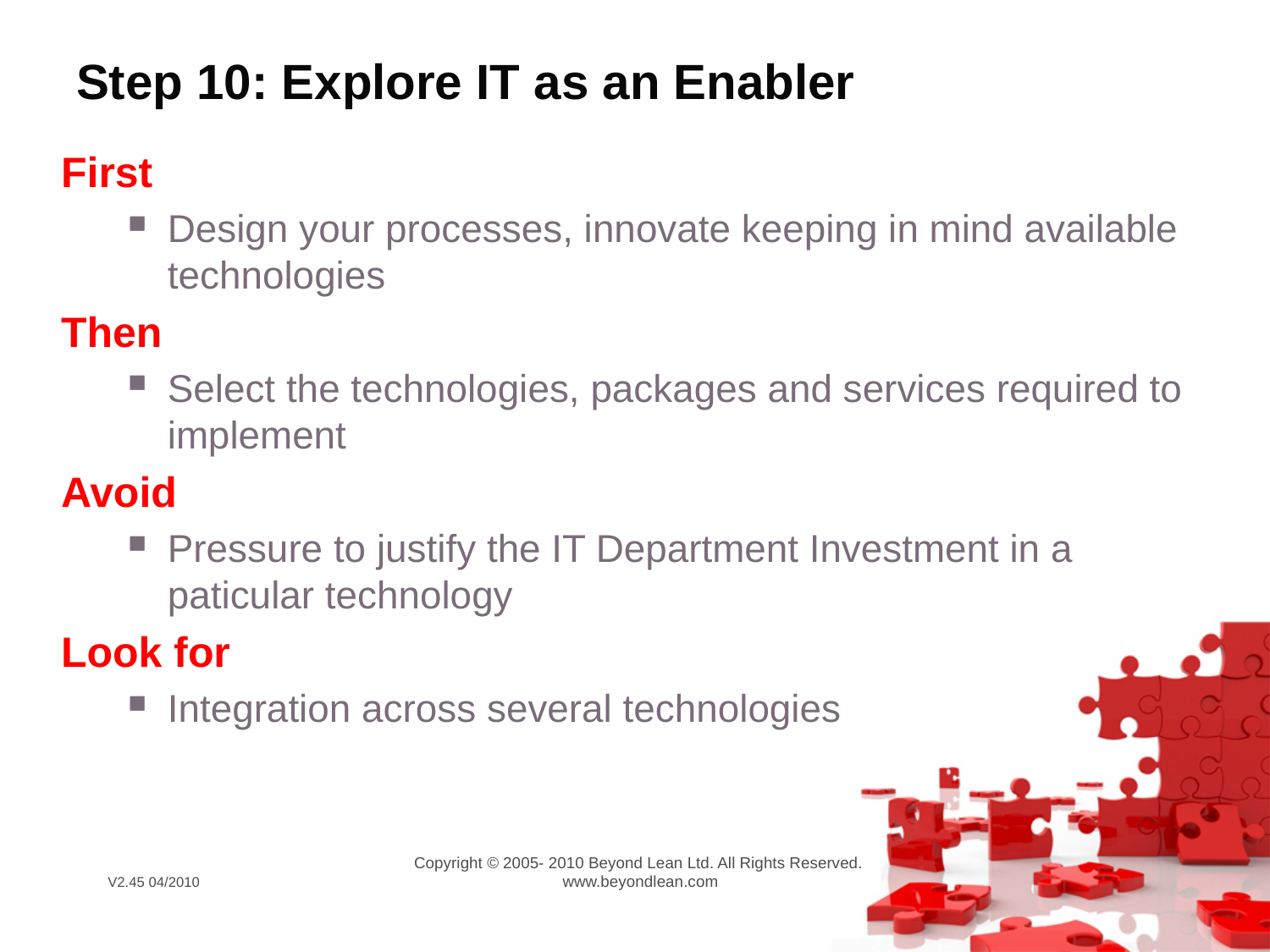

# Step 10: Explore IT as an Enabler
First
Design your processes, innovate keeping in mind available technologies
Then
Select the technologies, packages and services required to implement
Avoid
Pressure to justify the IT Department Investment in a paticular technology
Look for
Integration across several technologies